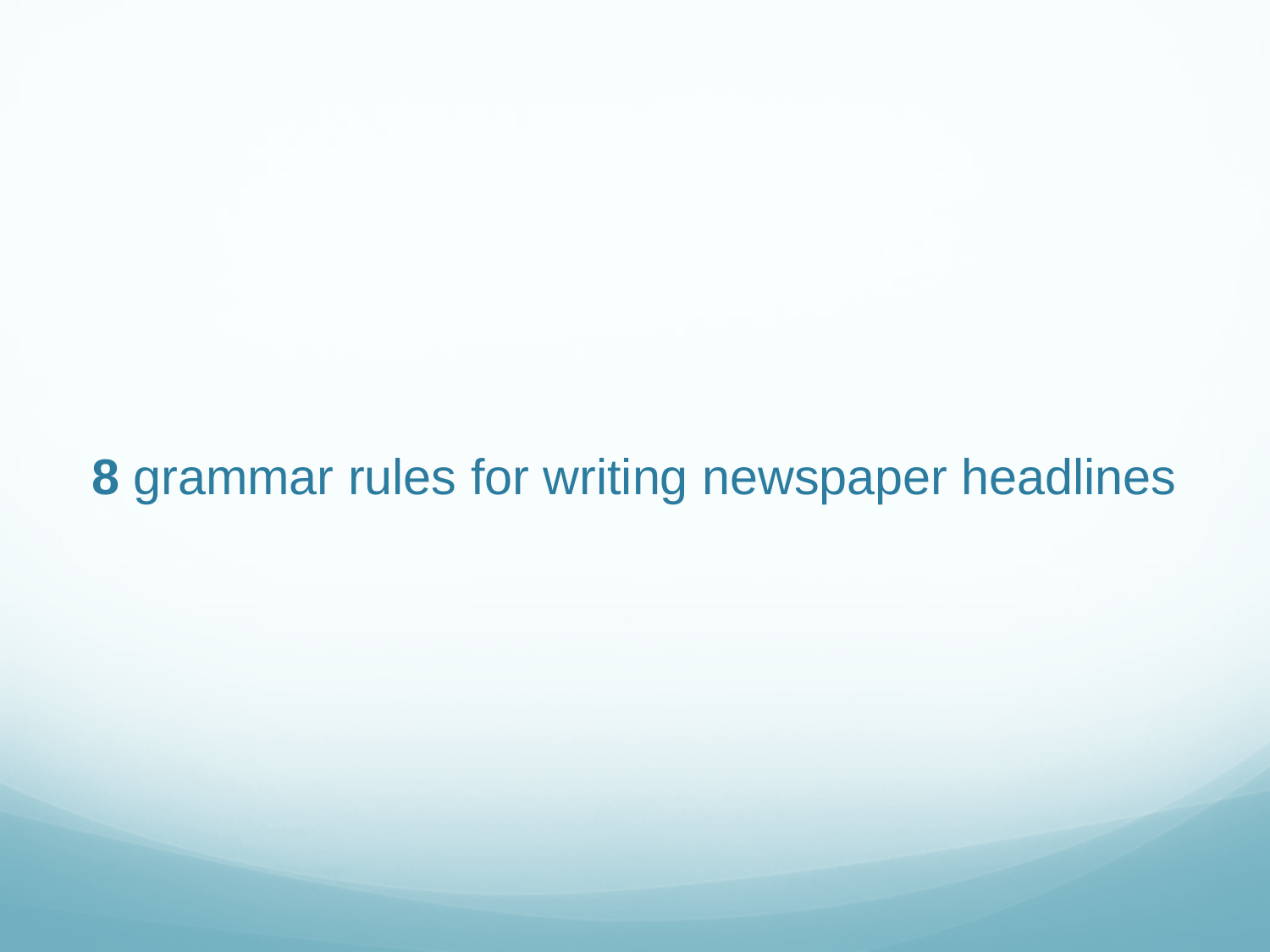

# 8 grammar rules for writing newspaper headlines